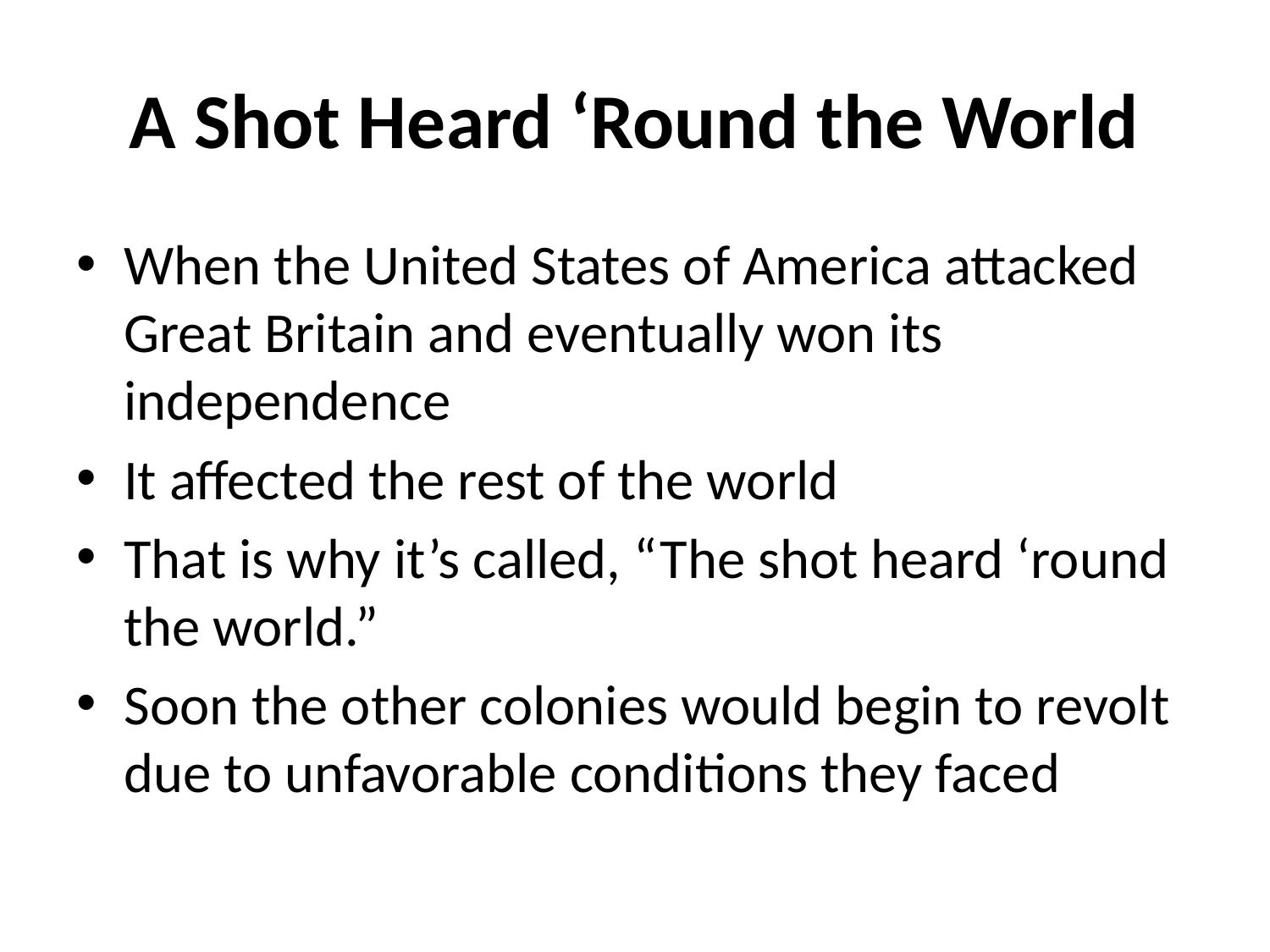

# A Shot Heard ‘Round the World
When the United States of America attacked Great Britain and eventually won its independence
It affected the rest of the world
That is why it’s called, “The shot heard ‘round the world.”
Soon the other colonies would begin to revolt due to unfavorable conditions they faced